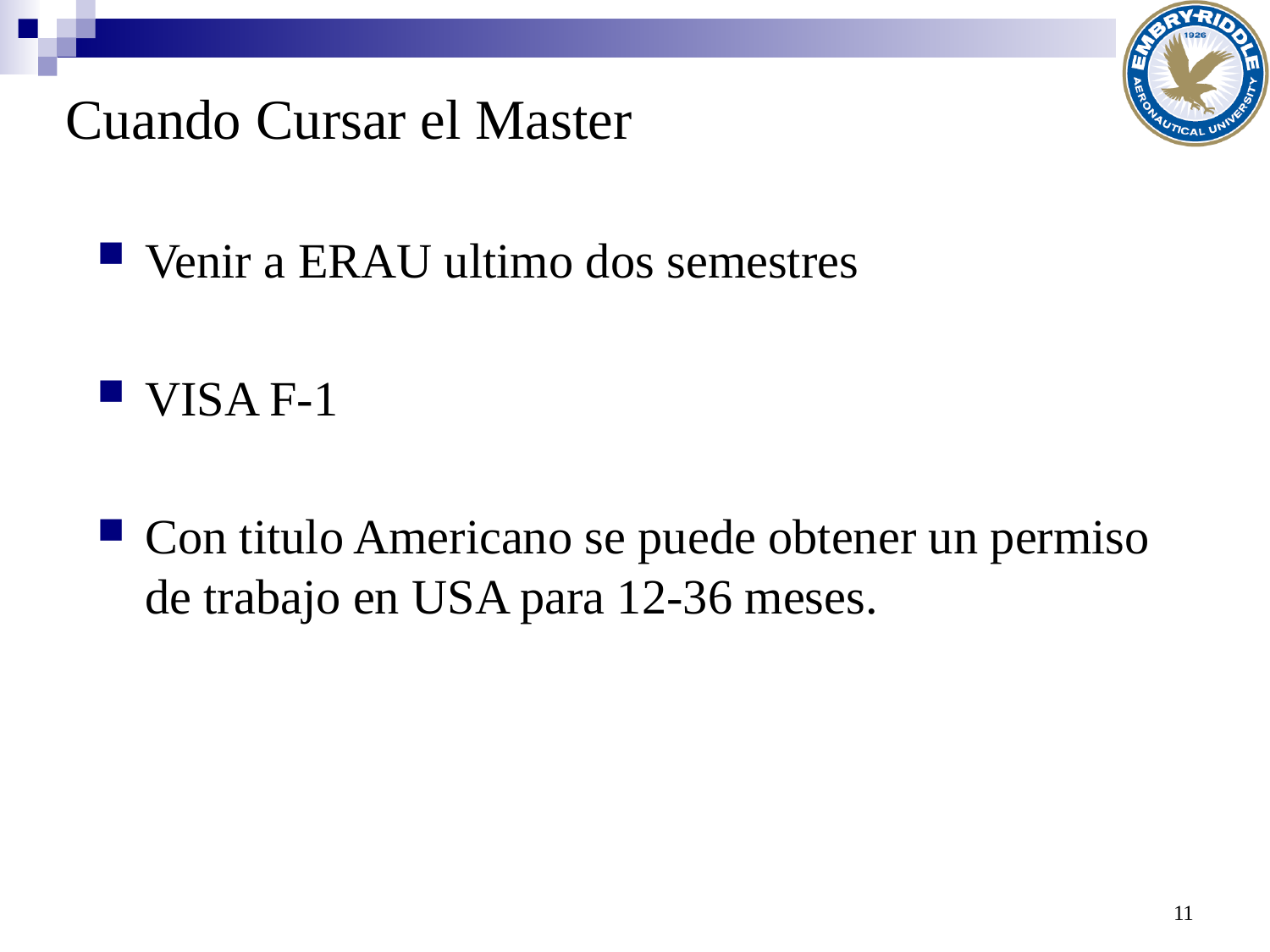

# Cuando Cursar el Master
Venir a ERAU ultimo dos semestres

VISA F-1

Con titulo Americano se puede obtener un permiso de trabajo en USA para 12-36 meses.

11